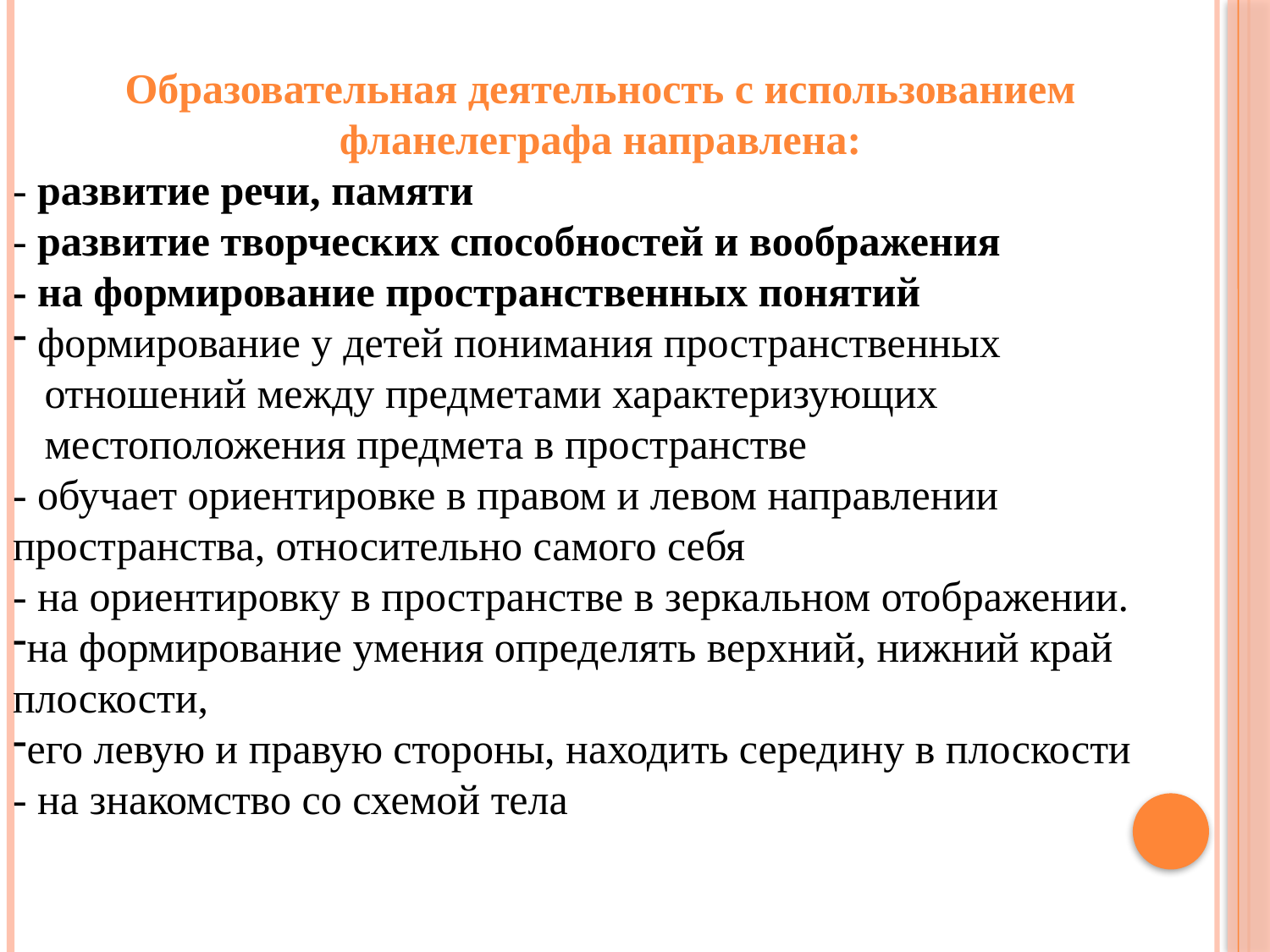

Образовательная деятельность с использованием фланелеграфа направлена:
- развитие речи, памяти
- развитие творческих способностей и воображения
- на формирование пространственных понятий
 формирование у детей понимания пространственных
   отношений между предметами характеризующих
   местоположения предмета в пространстве
- обучает ориентировке в правом и левом направлении пространства, относительно самого себя
- на ориентировку в пространстве в зеркальном отображении.
на формирование умения определять верхний, нижний край плоскости,
его левую и правую стороны, находить середину в плоскости
- на знакомство со схемой тела